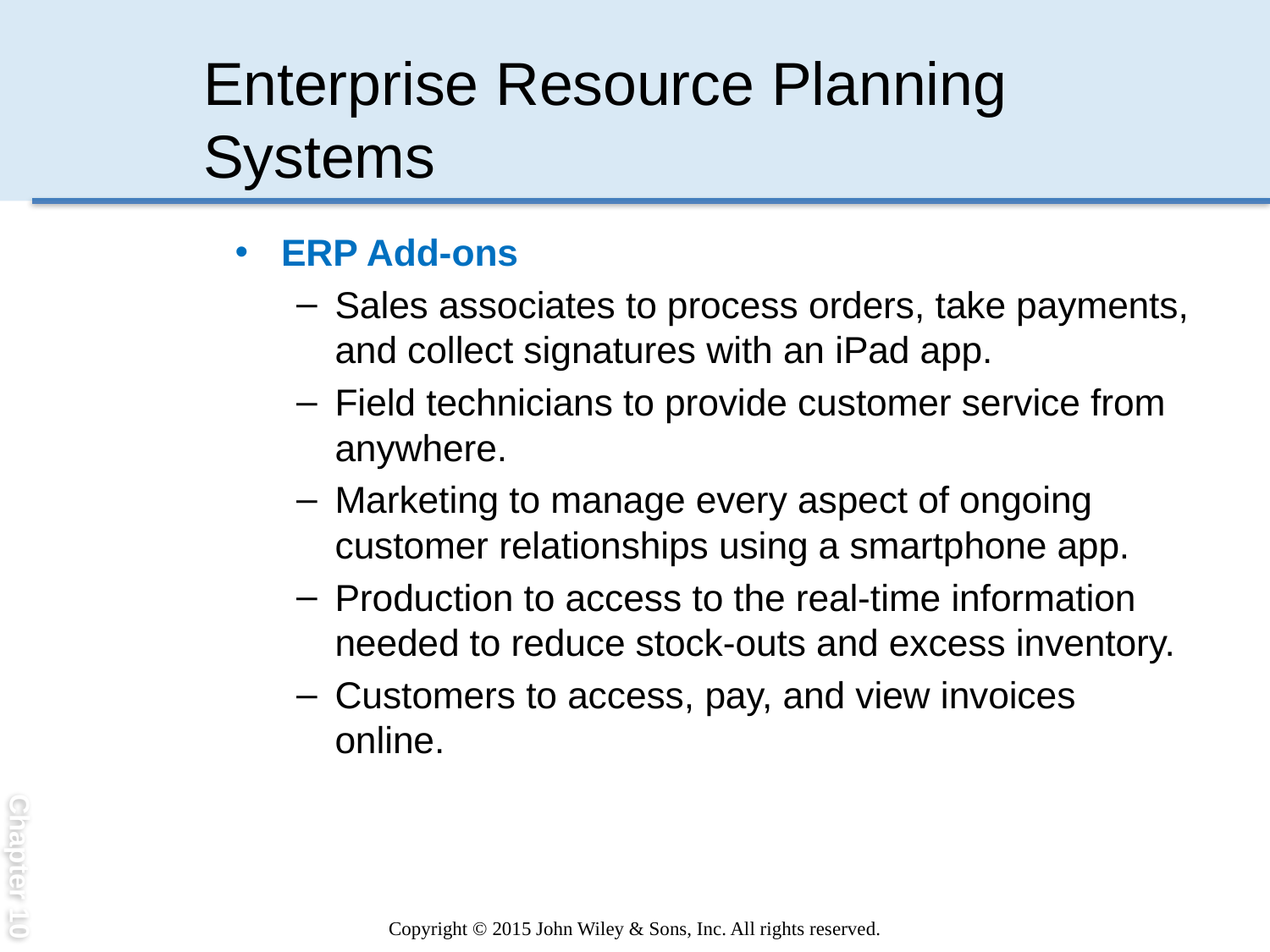

Chapter 10
# Enterprise Resource Planning Systems
ERP Add-ons
Sales associates to process orders, take payments, and collect signatures with an iPad app.
Field technicians to provide customer service from anywhere.
Marketing to manage every aspect of ongoing customer relationships using a smartphone app.
Production to access to the real-time information needed to reduce stock-outs and excess inventory.
Customers to access, pay, and view invoices online.